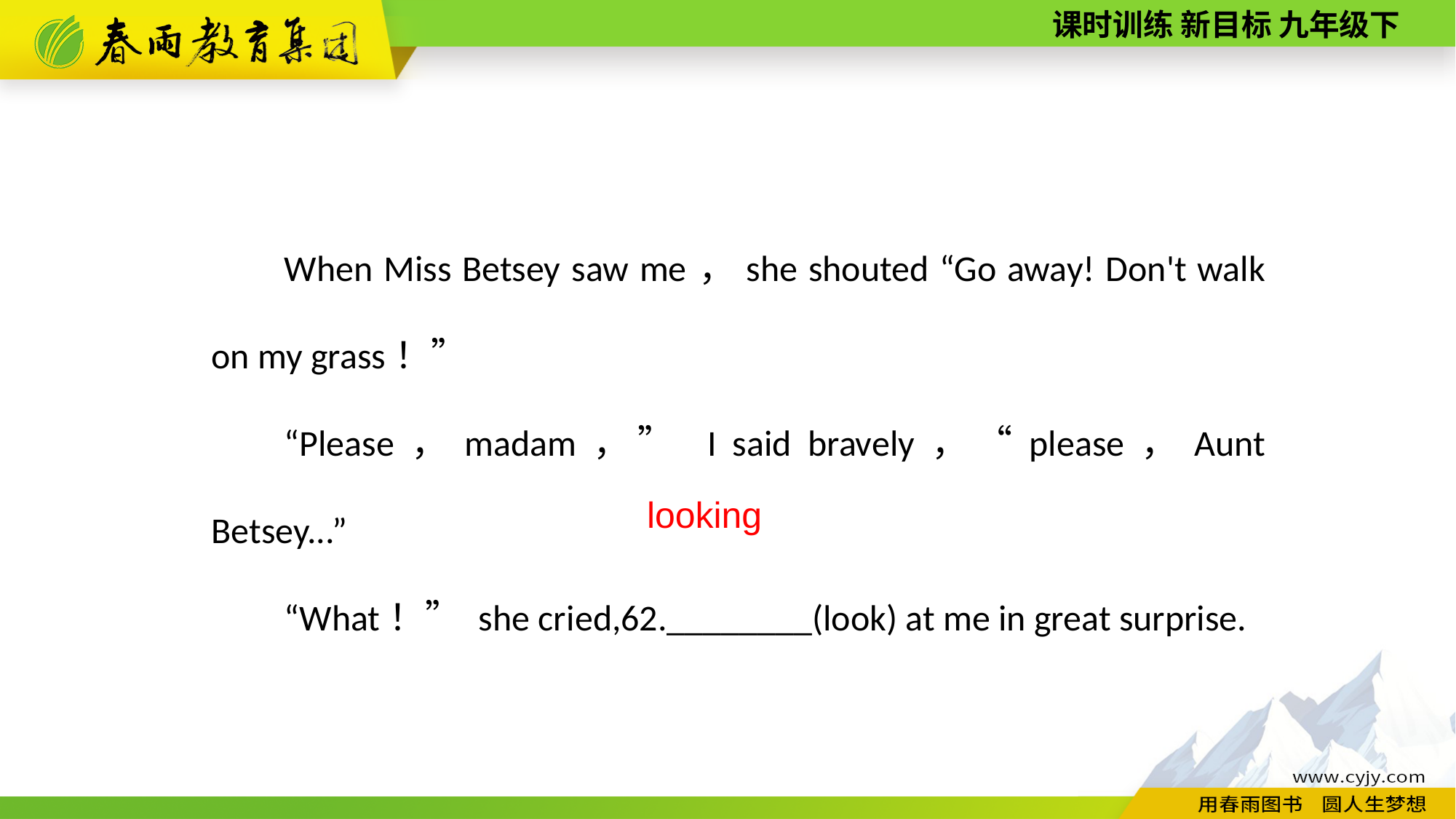

When Miss Betsey saw me，she shouted “Go away! Don't walk on my grass！”
“Please，madam，” I said bravely，“please，Aunt Betsey...”
“What！” she cried,62.________(look) at me in great surprise.
 looking